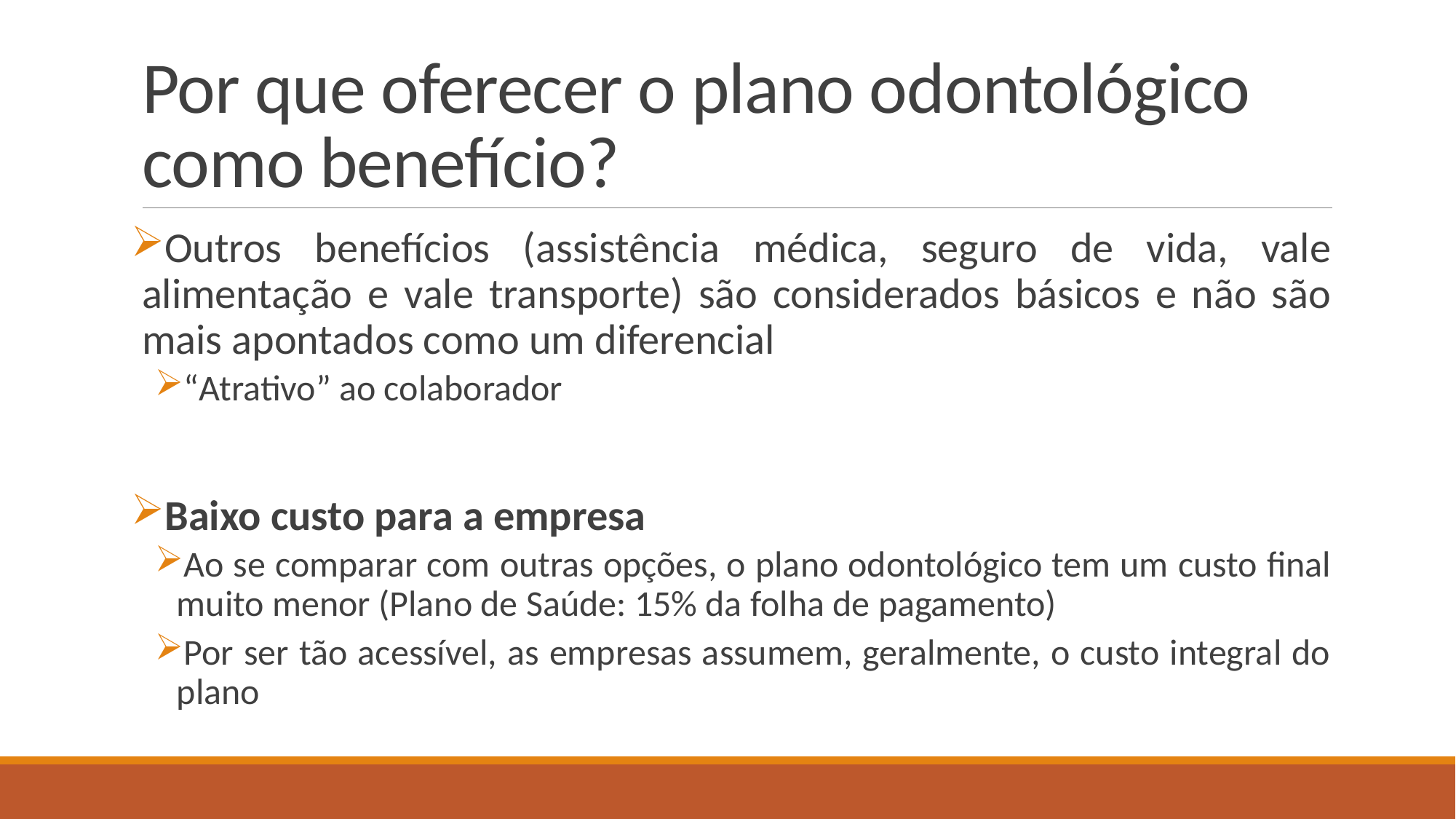

# Por que oferecer o plano odontológico como benefício?
Outros benefícios (assistência médica, seguro de vida, vale alimentação e vale transporte) são considerados básicos e não são mais apontados como um diferencial
“Atrativo” ao colaborador

Baixo custo para a empresa
Ao se comparar com outras opções, o plano odontológico tem um custo final muito menor (Plano de Saúde: 15% da folha de pagamento)
Por ser tão acessível, as empresas assumem, geralmente, o custo integral do plano